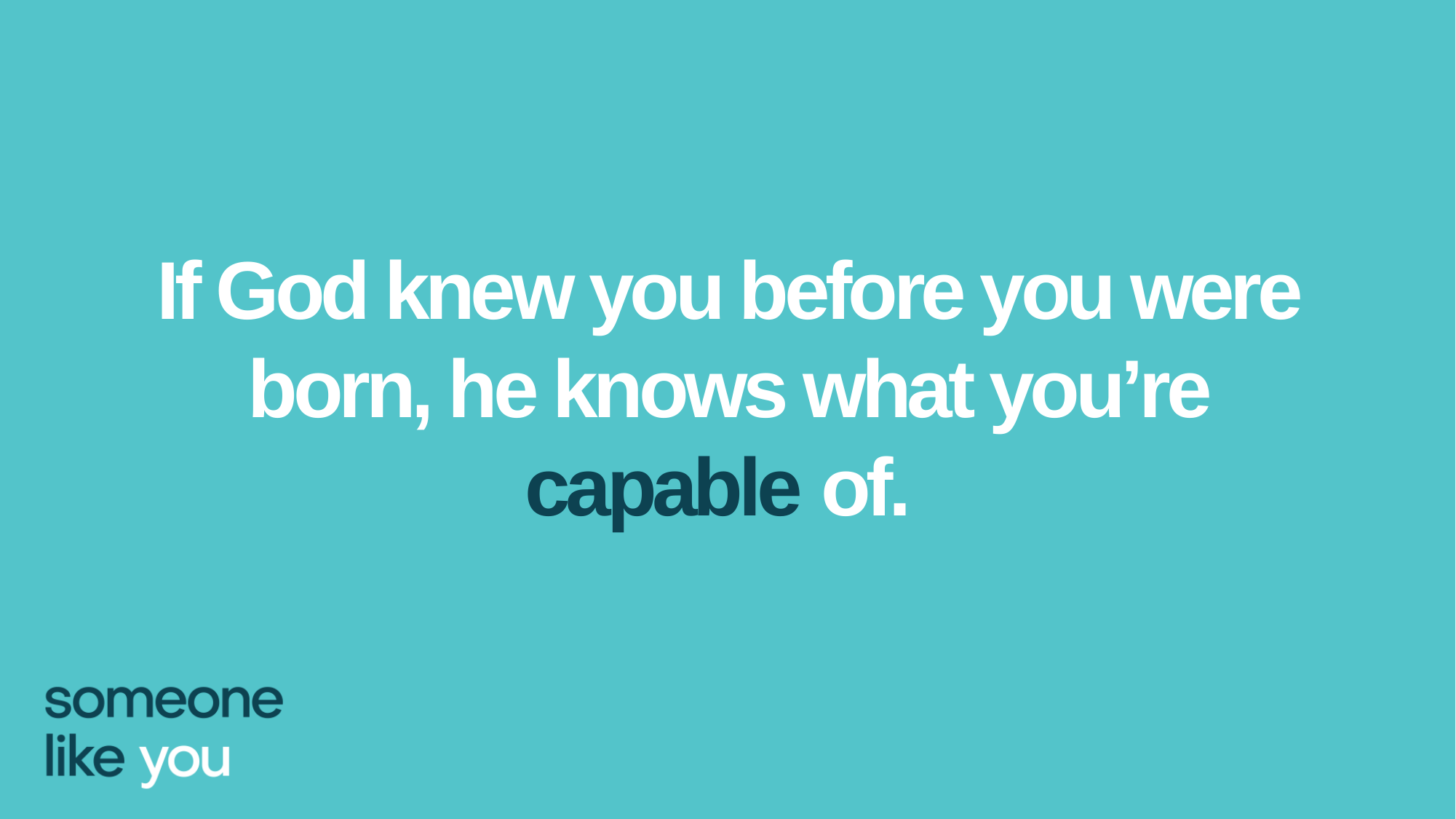

If God knew you before you were born, he knows what you’re capable of.